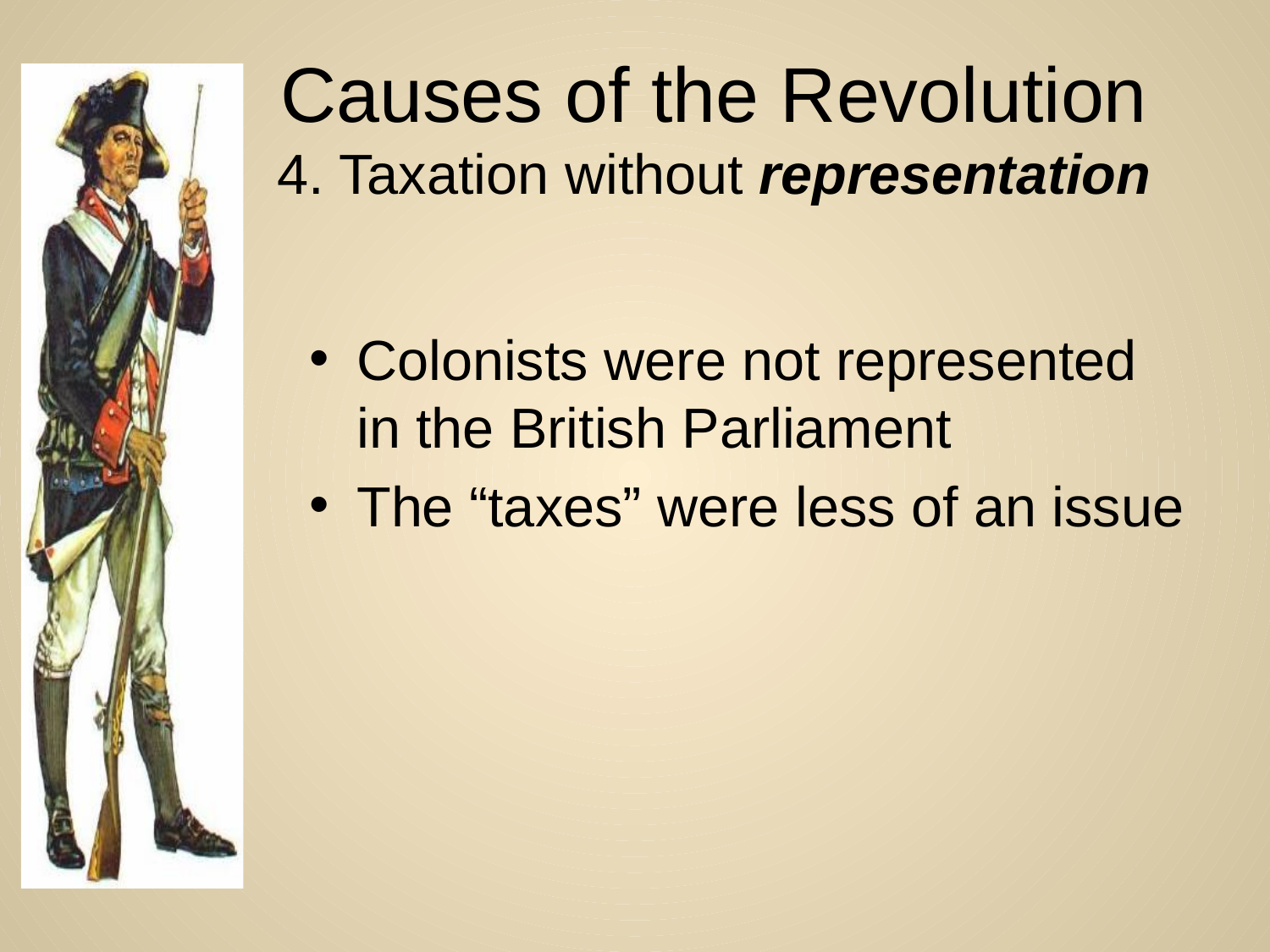

# Causes of the Revolution 4. Taxation without representation
Colonists were not represented in the British Parliament
The “taxes” were less of an issue